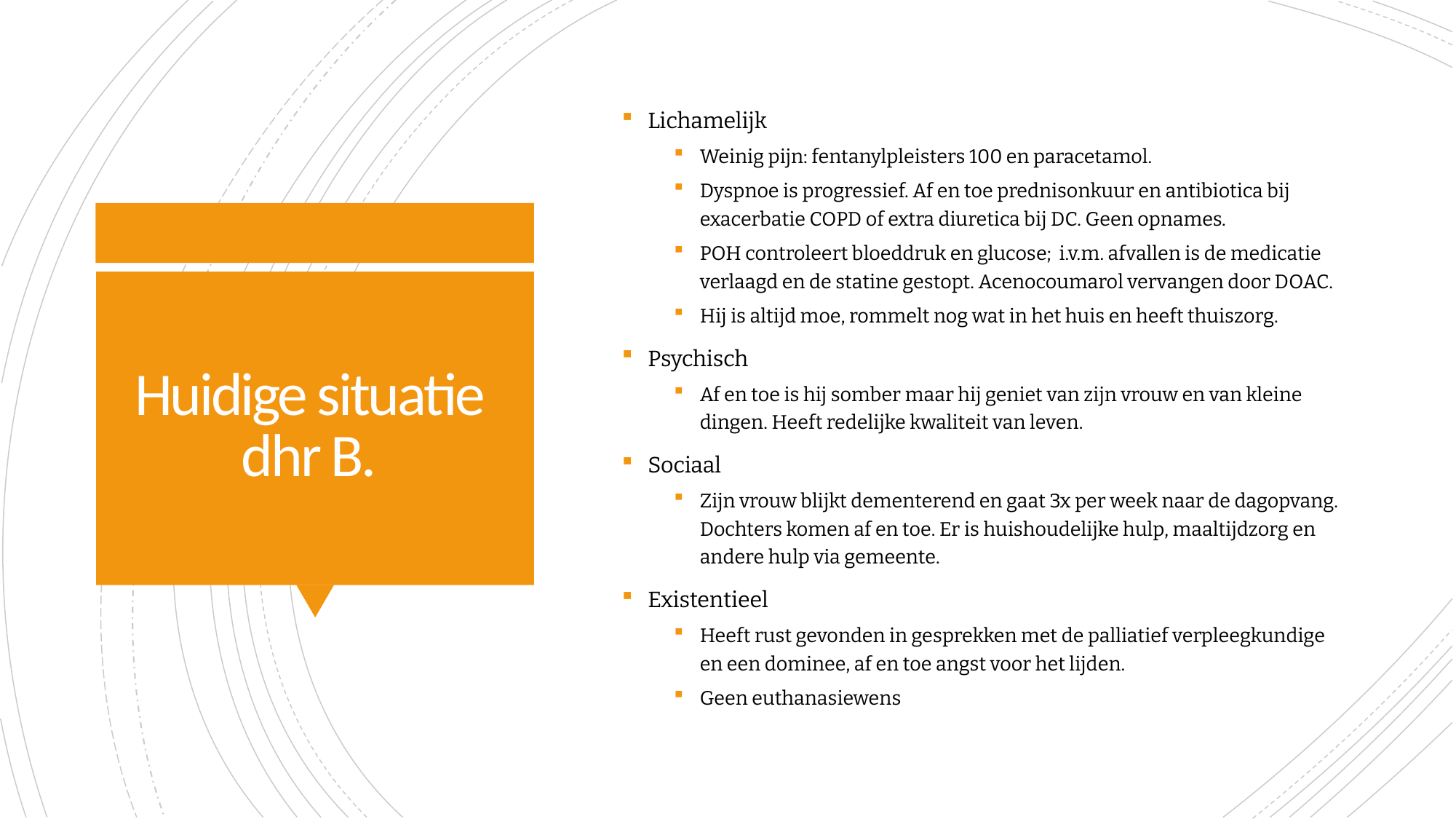

Lichamelijk
Weinig pijn: fentanylpleisters 100 en paracetamol.
Dyspnoe is progressief. Af en toe prednisonkuur en antibiotica bij exacerbatie COPD of extra diuretica bij DC. Geen opnames.
POH controleert bloeddruk en glucose;  i.v.m. afvallen is de medicatie verlaagd en de statine gestopt. Acenocoumarol vervangen door DOAC.
Hij is altijd moe, rommelt nog wat in het huis en heeft thuiszorg.
Psychisch
Af en toe is hij somber maar hij geniet van zijn vrouw en van kleine dingen. Heeft redelijke kwaliteit van leven.
Sociaal
Zijn vrouw blijkt dementerend en gaat 3x per week naar de dagopvang. Dochters komen af en toe. Er is huishoudelijke hulp, maaltijdzorg en andere hulp via gemeente.
Existentieel
Heeft rust gevonden in gesprekken met de palliatief verpleegkundige en een dominee, af en toe angst voor het lijden.
Geen euthanasiewens

# Huidige situatie  dhr B.